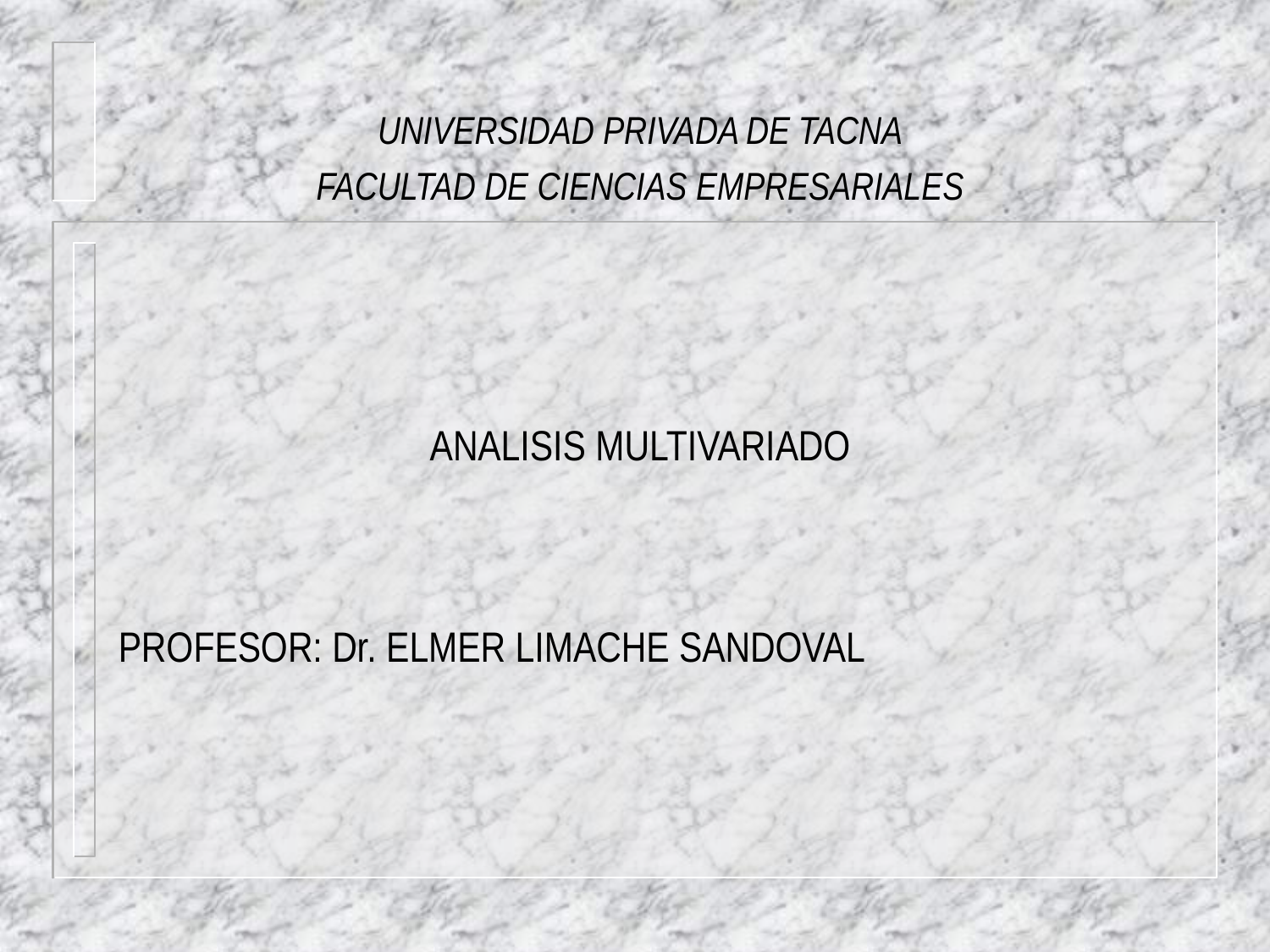

UNIVERSIDAD PRIVADA DE TACNA
FACULTAD DE CIENCIAS EMPRESARIALES
ANALISIS MULTIVARIADO
PROFESOR: Dr. ELMER LIMACHE SANDOVAL